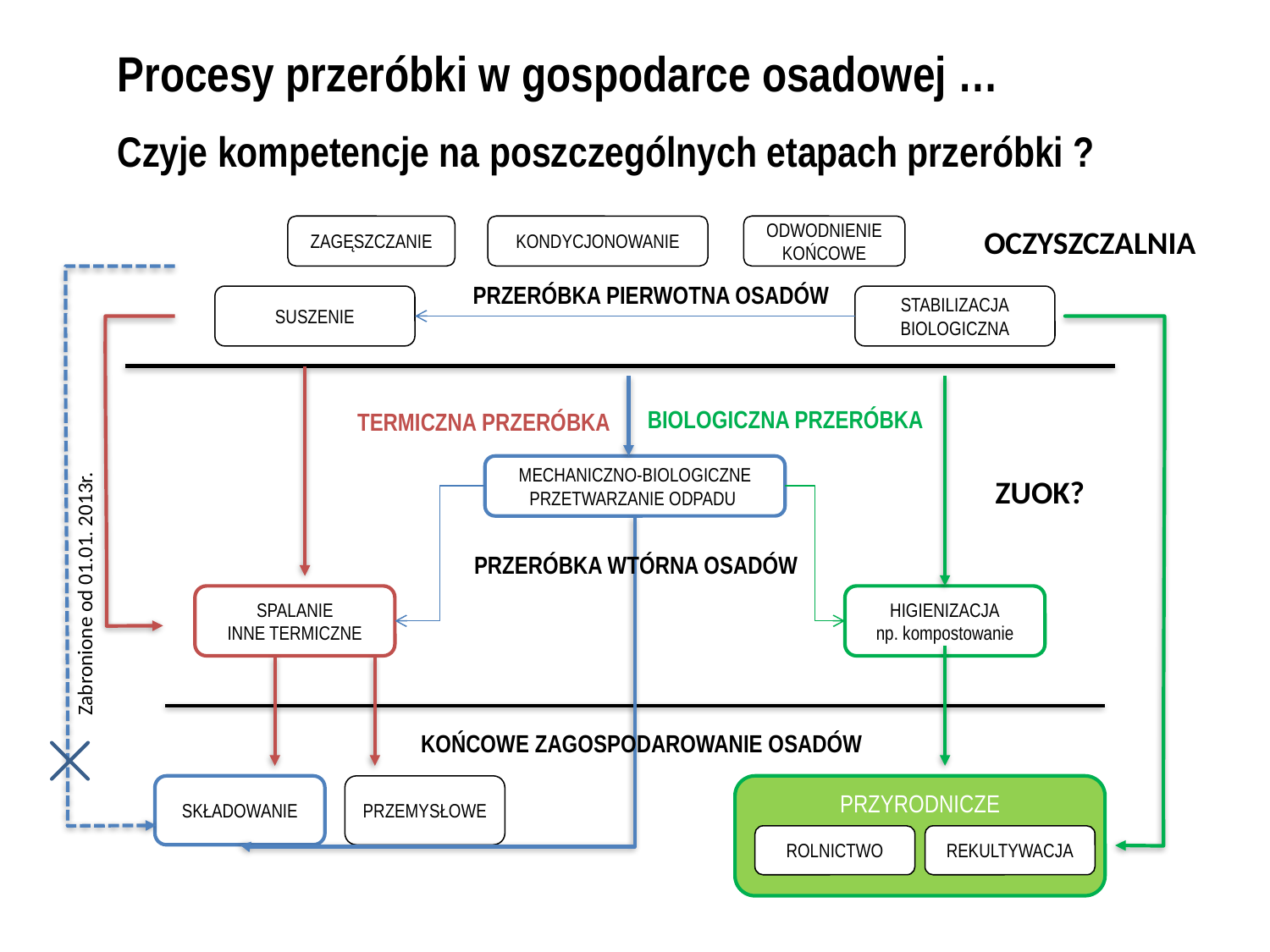

Procesy przeróbki w gospodarce osadowej …

Czyje kompetencje na poszczególnych etapach przeróbki ?
#
ZAGĘSZCZANIE
KONDYCJONOWANIE
ODWODNIENIE
KOŃCOWE
OCZYSZCZALNIA

PRZERÓBKA PIERWOTNA OSADÓW
SUSZENIE
STABILIZACJA
BIOLOGICZNA

TERMICZNA PRZERÓBKA
BIOLOGICZNA PRZERÓBKA
MECHANICZNO-BIOLOGICZNE
PRZETWARZANIE ODPADU
ZUOK?
PRZERÓBKA WTÓRNA OSADÓW
Zabronione od 01.01. 2013r.
SPALANIE
INNE TERMICZNE
HIGIENIZACJA
np. kompostowanie

KOŃCOWE ZAGOSPODAROWANIE OSADÓW

SKŁADOWANIE
PRZEMYSŁOWE
PRZYRODNICZE
ROLNICTWO
REKULTYWACJA